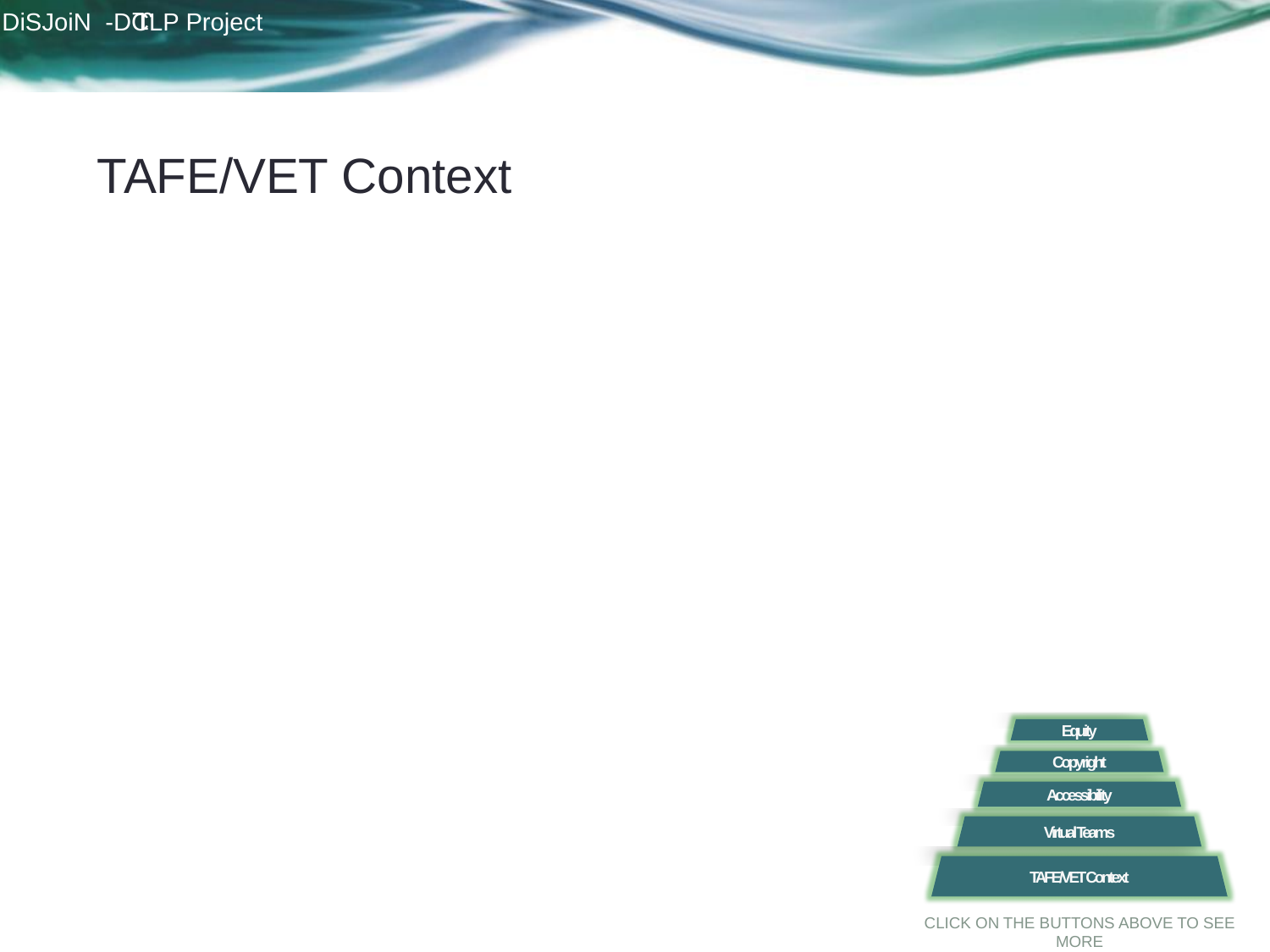

# TAFE/VET Context
Equity
Copyright
Accessibility
Virtual Teams
TAFE/VET Context
Click on the buttons above to see more